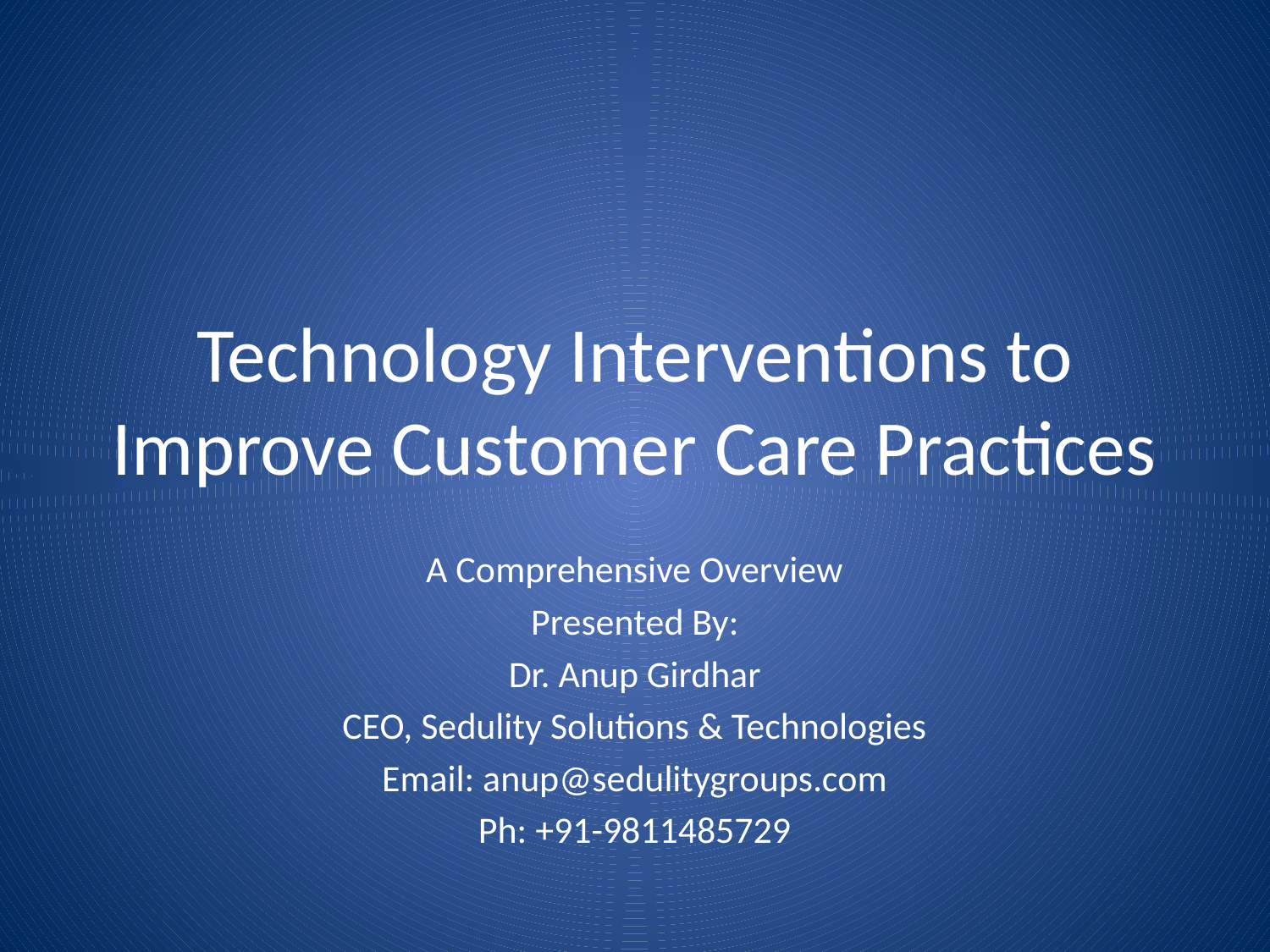

# Technology Interventions to Improve Customer Care Practices
A Comprehensive Overview
Presented By:
Dr. Anup Girdhar
CEO, Sedulity Solutions & Technologies
Email: anup@sedulitygroups.com
Ph: +91-9811485729